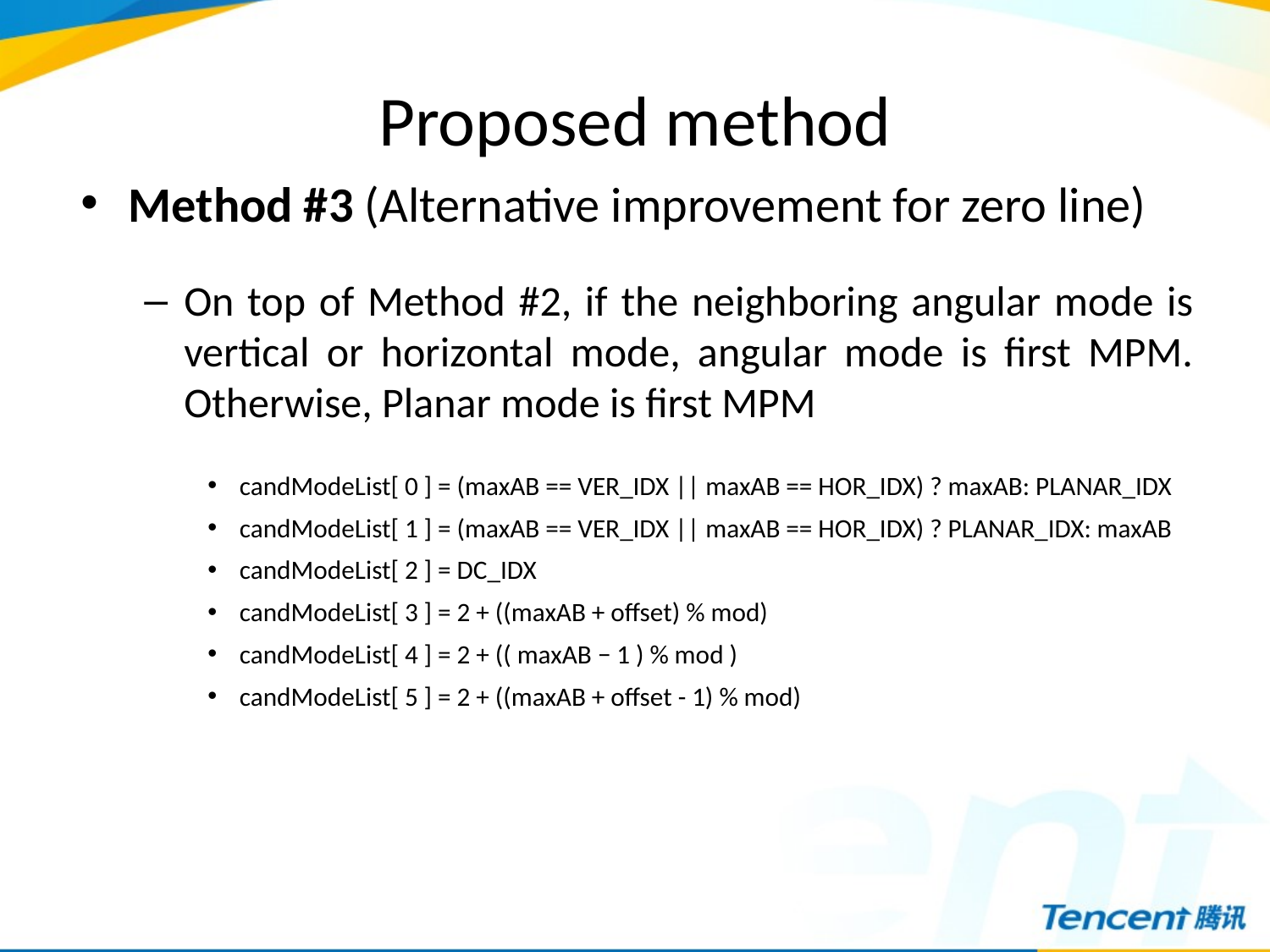

# Proposed method
Method #3 (Alternative improvement for zero line)
On top of Method #2, if the neighboring angular mode is vertical or horizontal mode, angular mode is first MPM. Otherwise, Planar mode is first MPM
candModeList[ 0 ] = (maxAB == VER_IDX || maxAB == HOR_IDX) ? maxAB: PLANAR_IDX
candModeList[ 1 ] = (maxAB == VER_IDX || maxAB == HOR_IDX) ? PLANAR_IDX: maxAB
candModeList[ 2 ] = DC_IDX
candModeList[ 3 ] = 2 + ((maxAB + offset) % mod)
candModeList[ 4 ] = 2 + (( maxAB − 1 ) % mod )
candModeList[ 5 ] = 2 + ((maxAB + offset - 1) % mod)